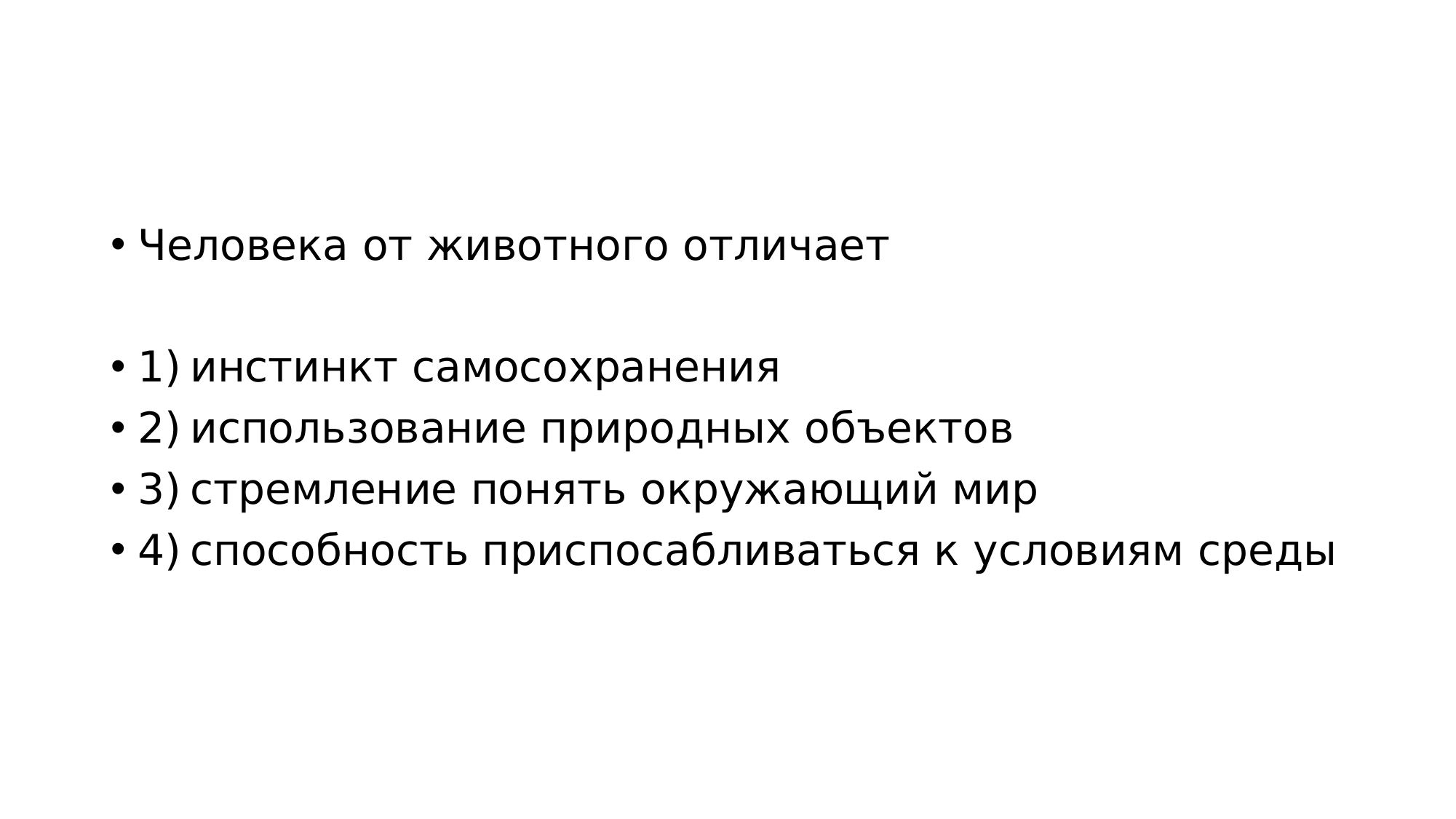

#
Человека от животного отличает

1) инстинкт самосохранения
2) использование природных объектов
3) стремление понять окружающий мир
4) способность приспосабливаться к условиям среды